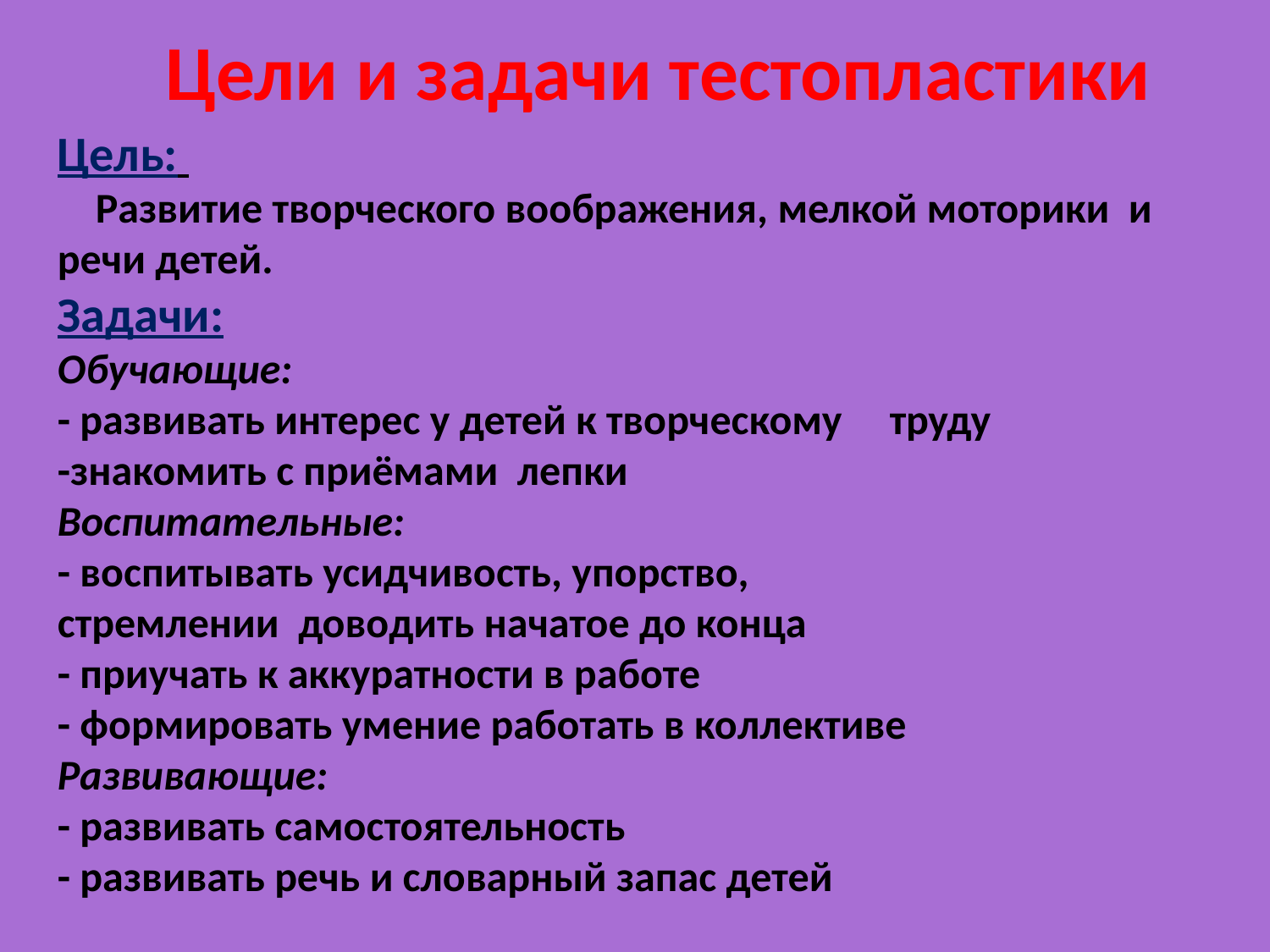

Цели и задачи тестопластики

Цель:
    Развитие творческого воображения, мелкой моторики  и речи детей.
Задачи:
Обучающие:
- развивать интерес у детей к творческому     труду
-знакомить с приёмами  лепки
Воспитательные:
- воспитывать усидчивость, упорство,
стремлении  доводить начатое до конца
- приучать к аккуратности в работе
- формировать умение работать в коллективе
Развивающие:
- развивать самостоятельность
- развивать речь и словарный запас детей